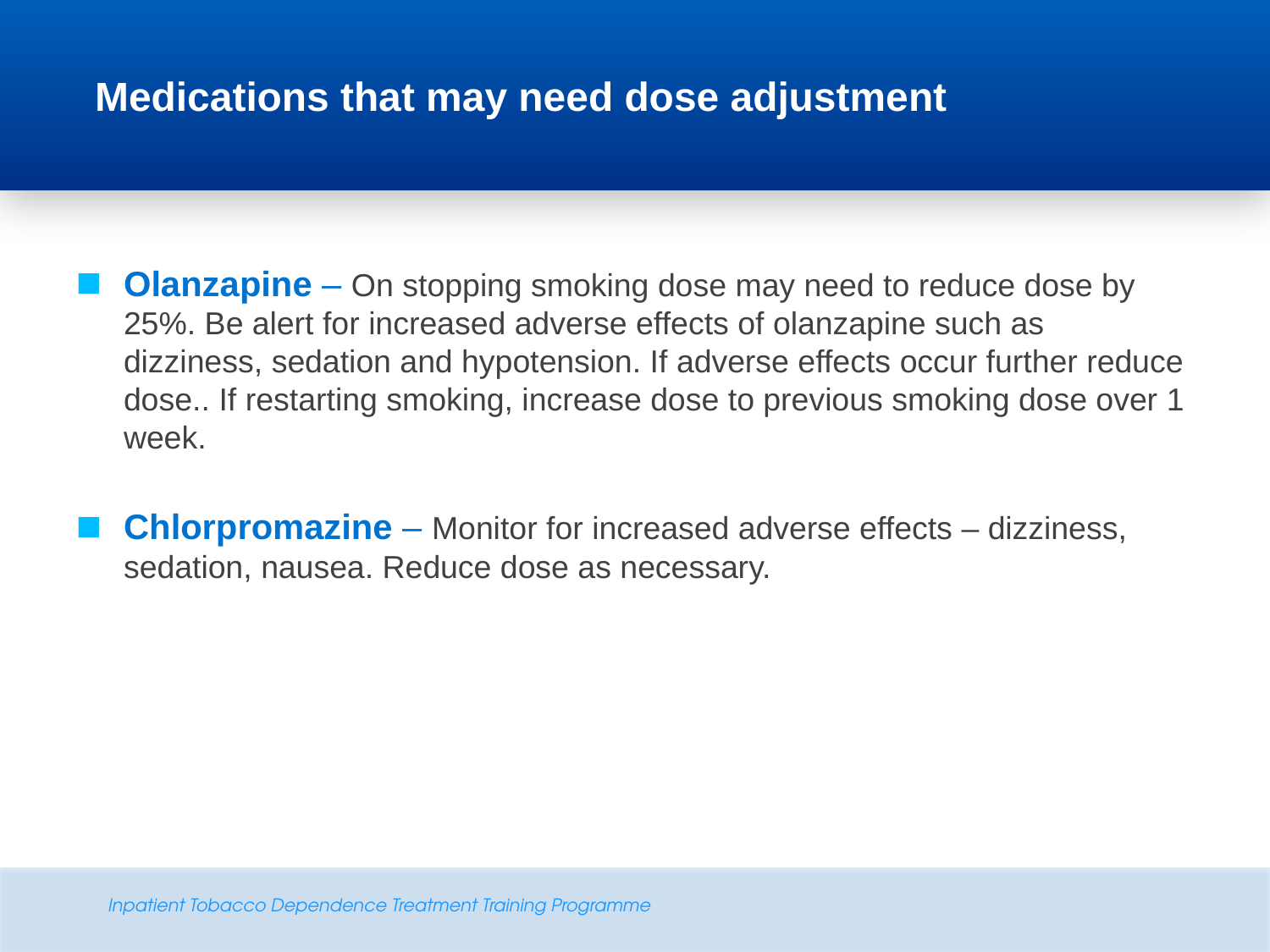

Medications that may need dose adjustment
Olanzapine – On stopping smoking dose may need to reduce dose by 25%. Be alert for increased adverse effects of olanzapine such as dizziness, sedation and hypotension. If adverse effects occur further reduce dose.. If restarting smoking, increase dose to previous smoking dose over 1 week.

Chlorpromazine – Monitor for increased adverse effects – dizziness, sedation, nausea. Reduce dose as necessary.
Inpatient Tobacco Dependence Treatment Training Programme